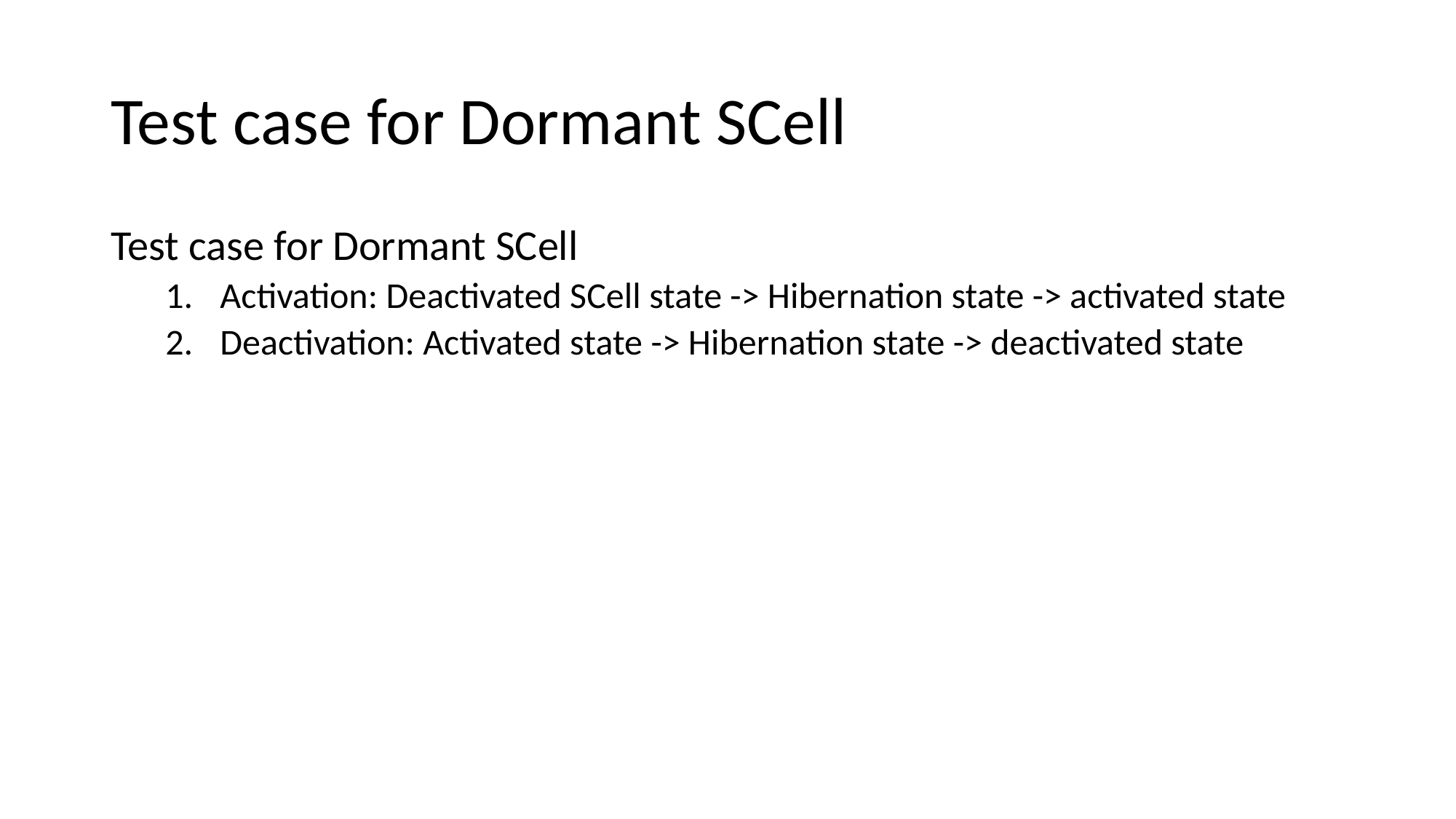

# Test case for Dormant SCell
Test case for Dormant SCell
Activation: Deactivated SCell state -> Hibernation state -> activated state
Deactivation: Activated state -> Hibernation state -> deactivated state